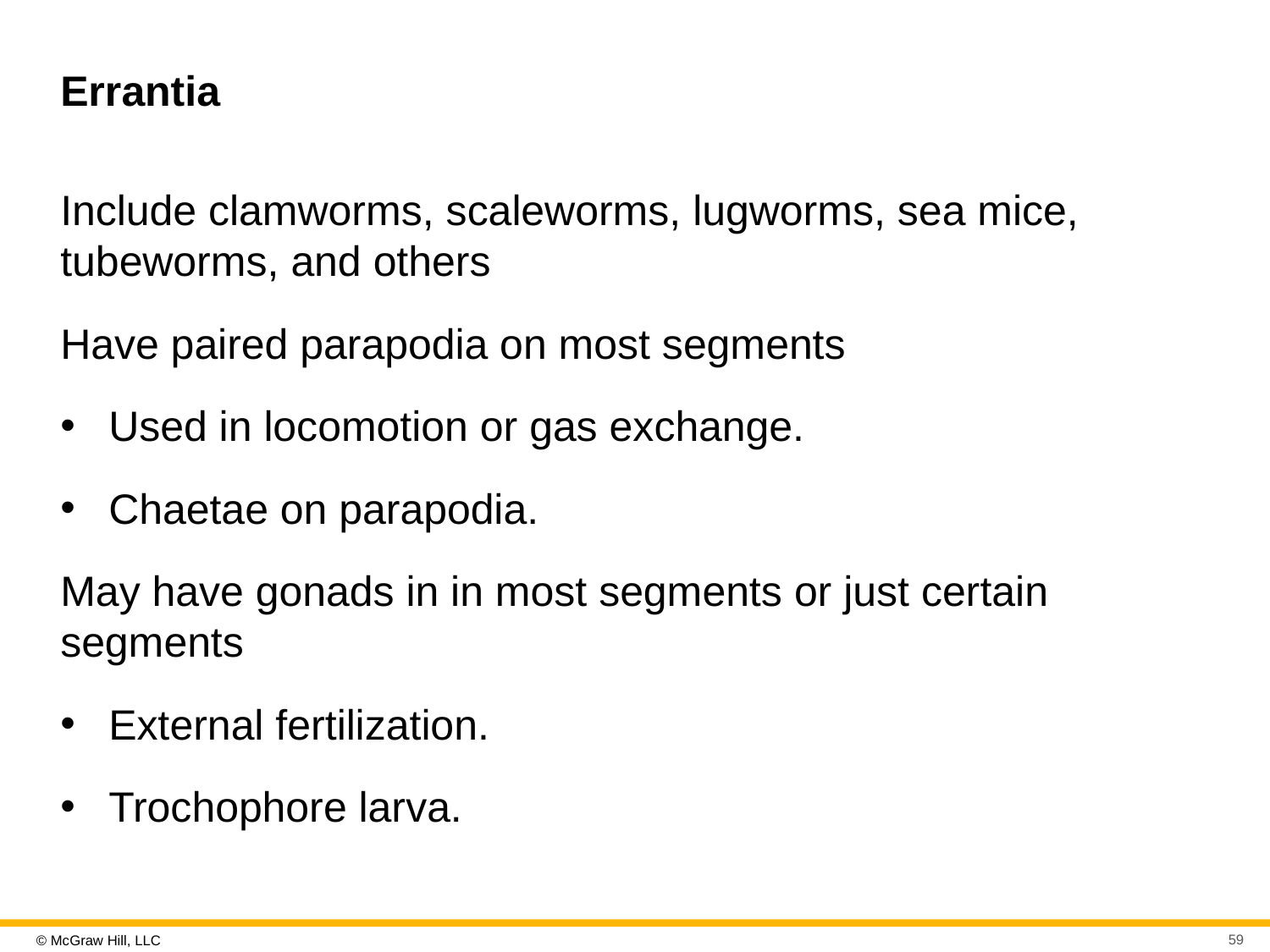

# Errantia
Include clamworms, scaleworms, lugworms, sea mice, tubeworms, and others
Have paired parapodia on most segments
Used in locomotion or gas exchange.
Chaetae on parapodia.
May have gonads in in most segments or just certain segments
External fertilization.
Trochophore larva.
59